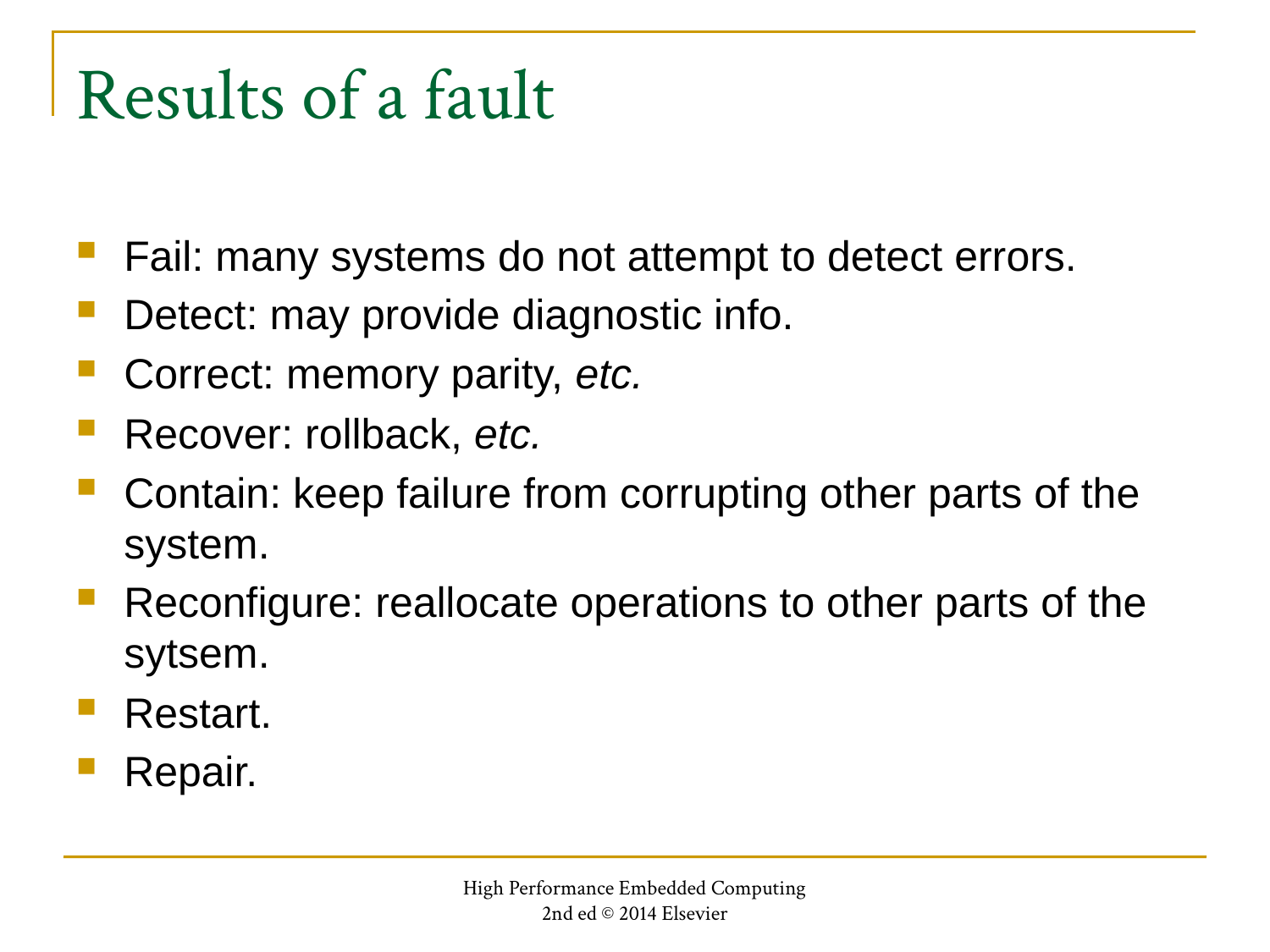

# Results of a fault
Fail: many systems do not attempt to detect errors.
Detect: may provide diagnostic info.
Correct: memory parity, etc.
Recover: rollback, etc.
Contain: keep failure from corrupting other parts of the system.
Reconfigure: reallocate operations to other parts of the sytsem.
Restart.
Repair.
High Performance Embedded Computing 2nd ed © 2014 Elsevier